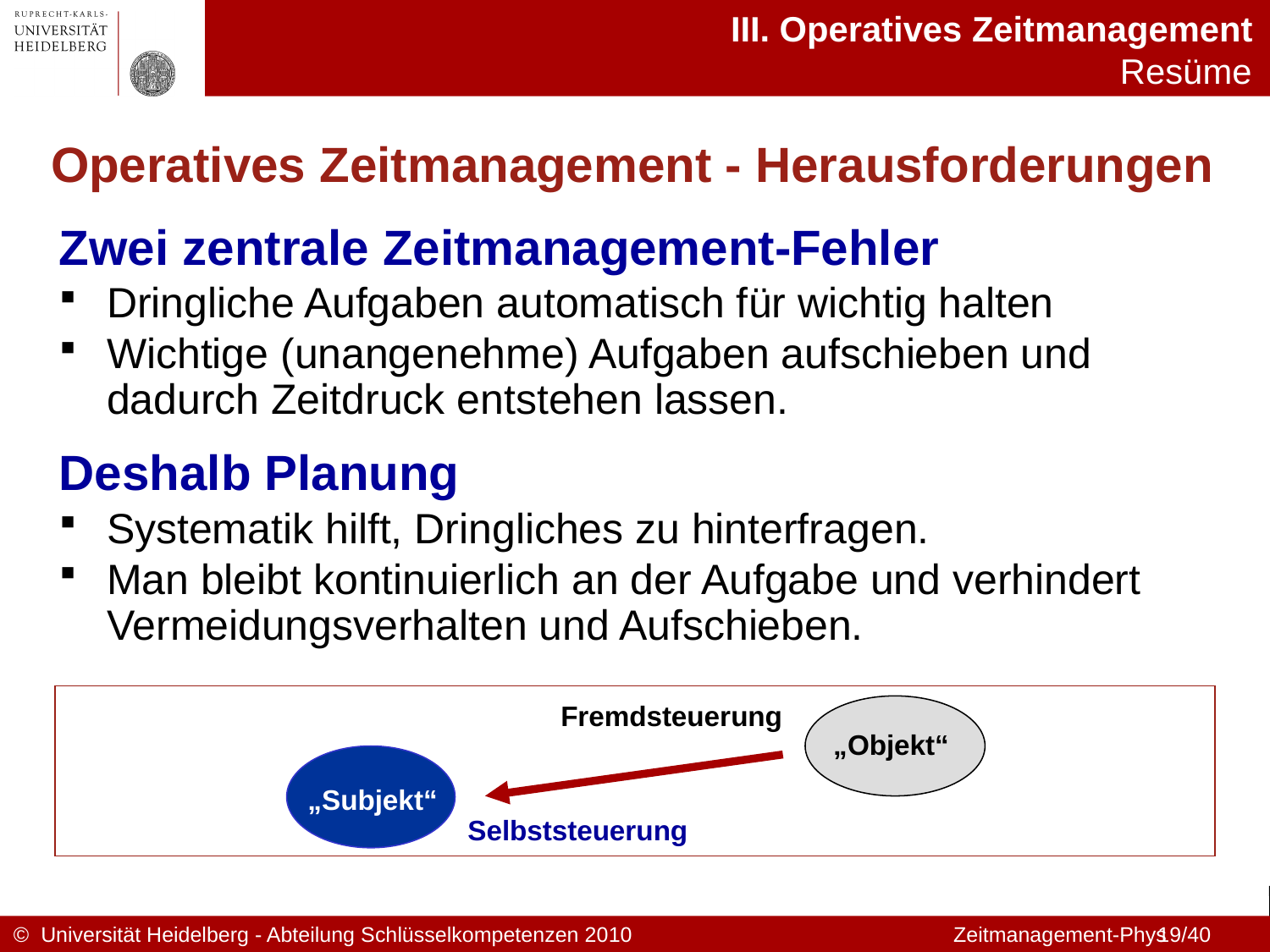

III. Operatives Zeitmanagement
Resüme
Operatives Zeitmanagement - Herausforderungen
Zwei zentrale Zeitmanagement-Fehler
Dringliche Aufgaben automatisch für wichtig halten
Wichtige (unangenehme) Aufgaben aufschieben und dadurch Zeitdruck entstehen lassen.
Deshalb Planung
Systematik hilft, Dringliches zu hinterfragen.
Man bleibt kontinuierlich an der Aufgabe und verhindert Vermeidungsverhalten und Aufschieben.

Fremdsteuerung

„Objekt“

„Subjekt“
Selbststeuerung